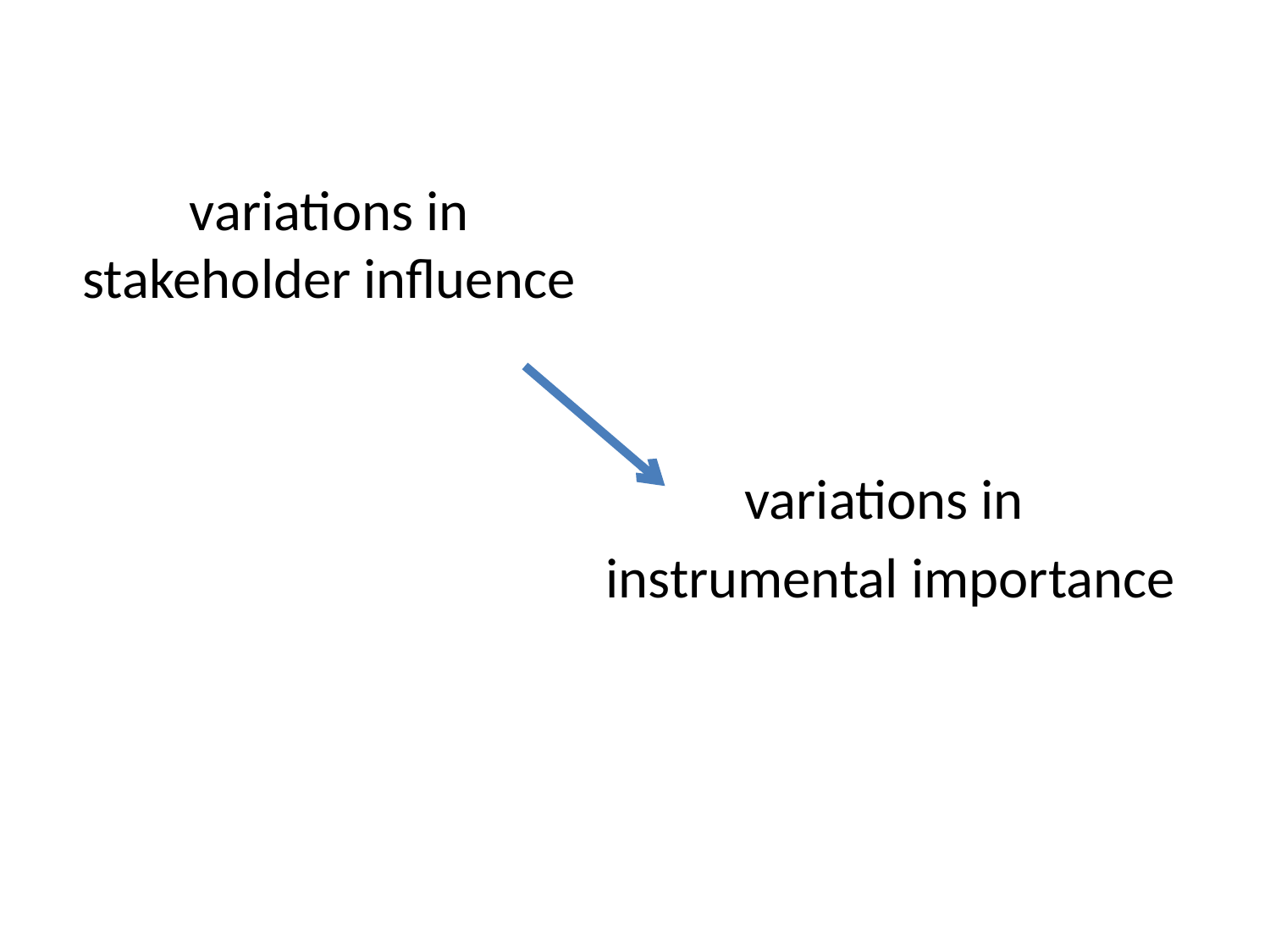

# variations in stakeholder influence
variations in
instrumental importance